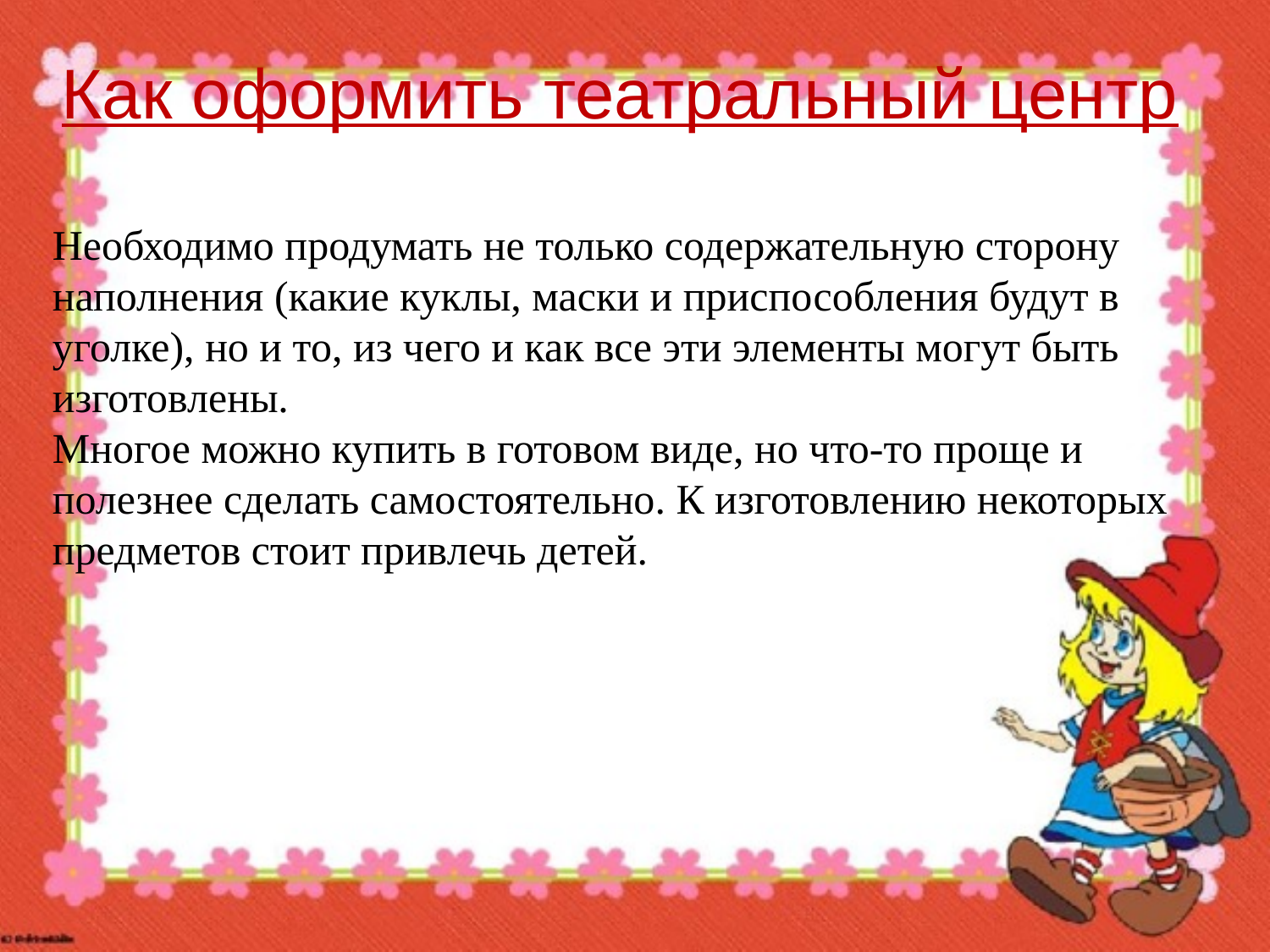

Как оформить театральный центр

Необходимо продумать не только содержательную сторону наполнения (какие куклы, маски и приспособления будут в уголке), но и то, из чего и как все эти элементы могут быть изготовлены.
Многое можно купить в готовом виде, но что-то проще и полезнее сделать самостоятельно. К изготовлению некоторых предметов стоит привлечь детей.